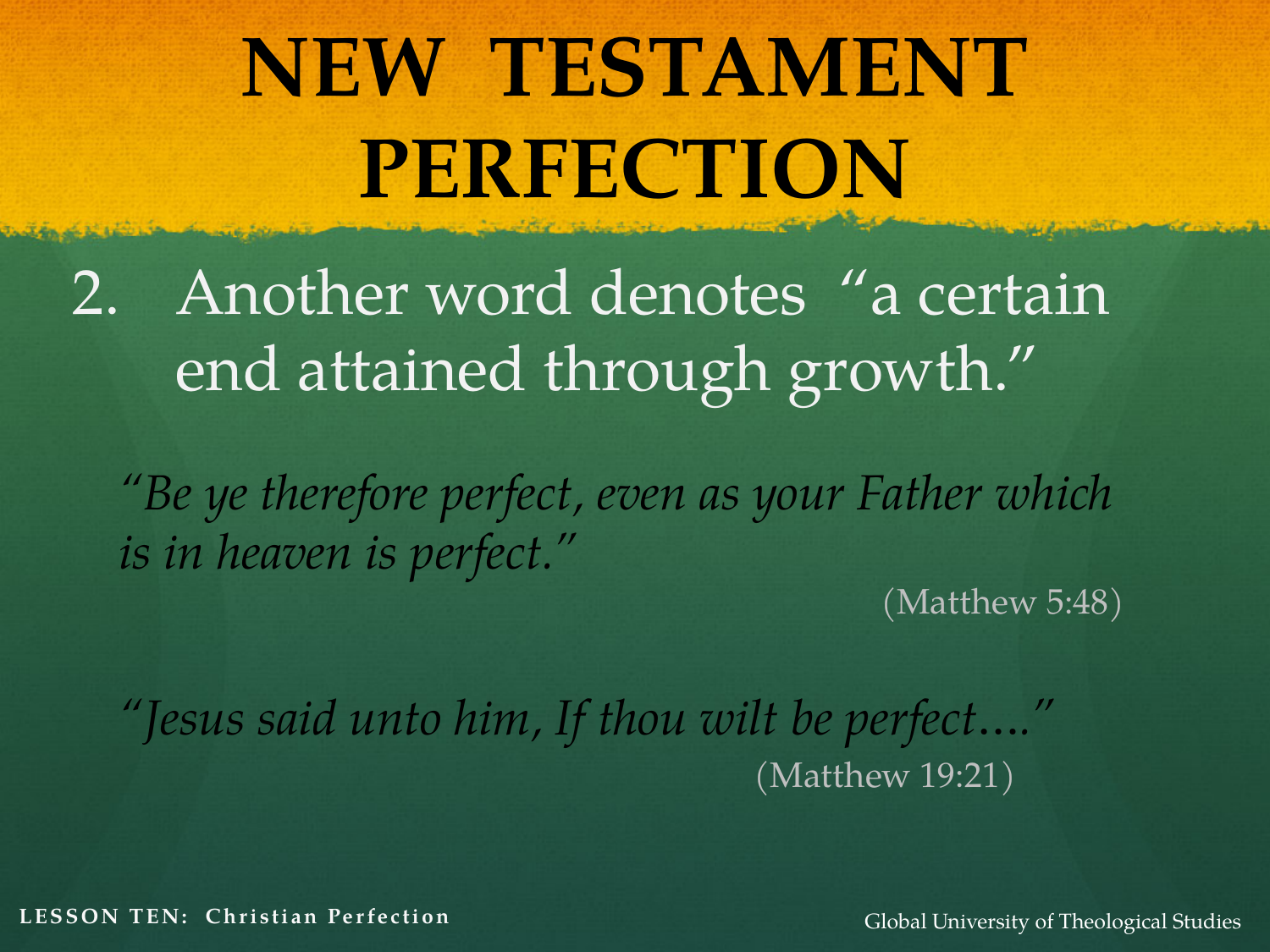

# NEW  TESTAMENT PERFECTION
Another word denotes  “a certain end attained through growth.”
“Be ye therefore perfect, even as your Father which is in heaven is perfect.”    		                        						(Matthew 5:48)
“Jesus said unto him, If thou wilt be perfect….”    		                        		(Matthew 19:21)
LESSON TEN:  Christian Perfection
Global University of Theological Studies